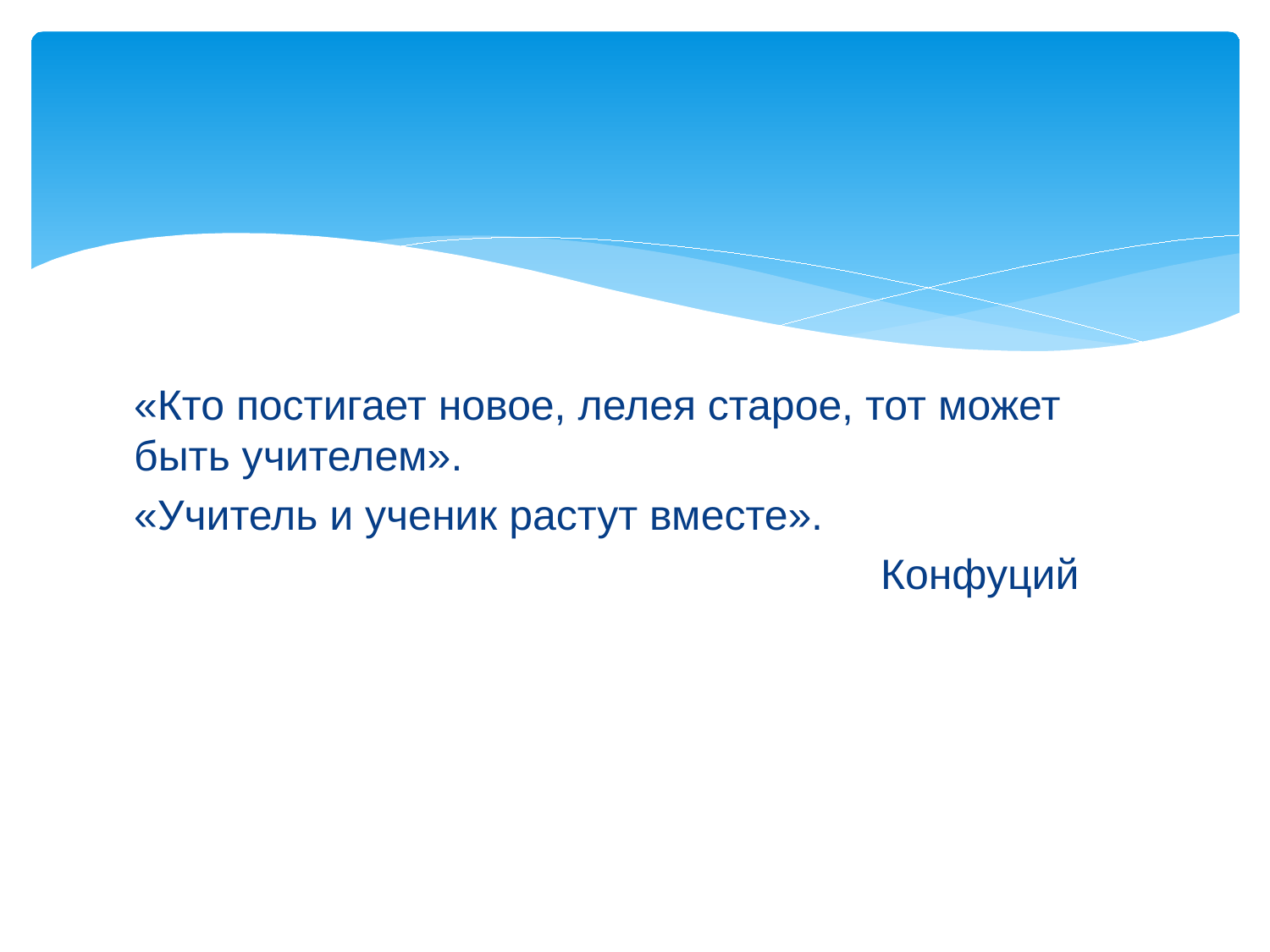

#
«Кто постигает новое, лелея старое, тот может быть учителем».
«Учитель и ученик растут вместе».
                                                               Конфуций